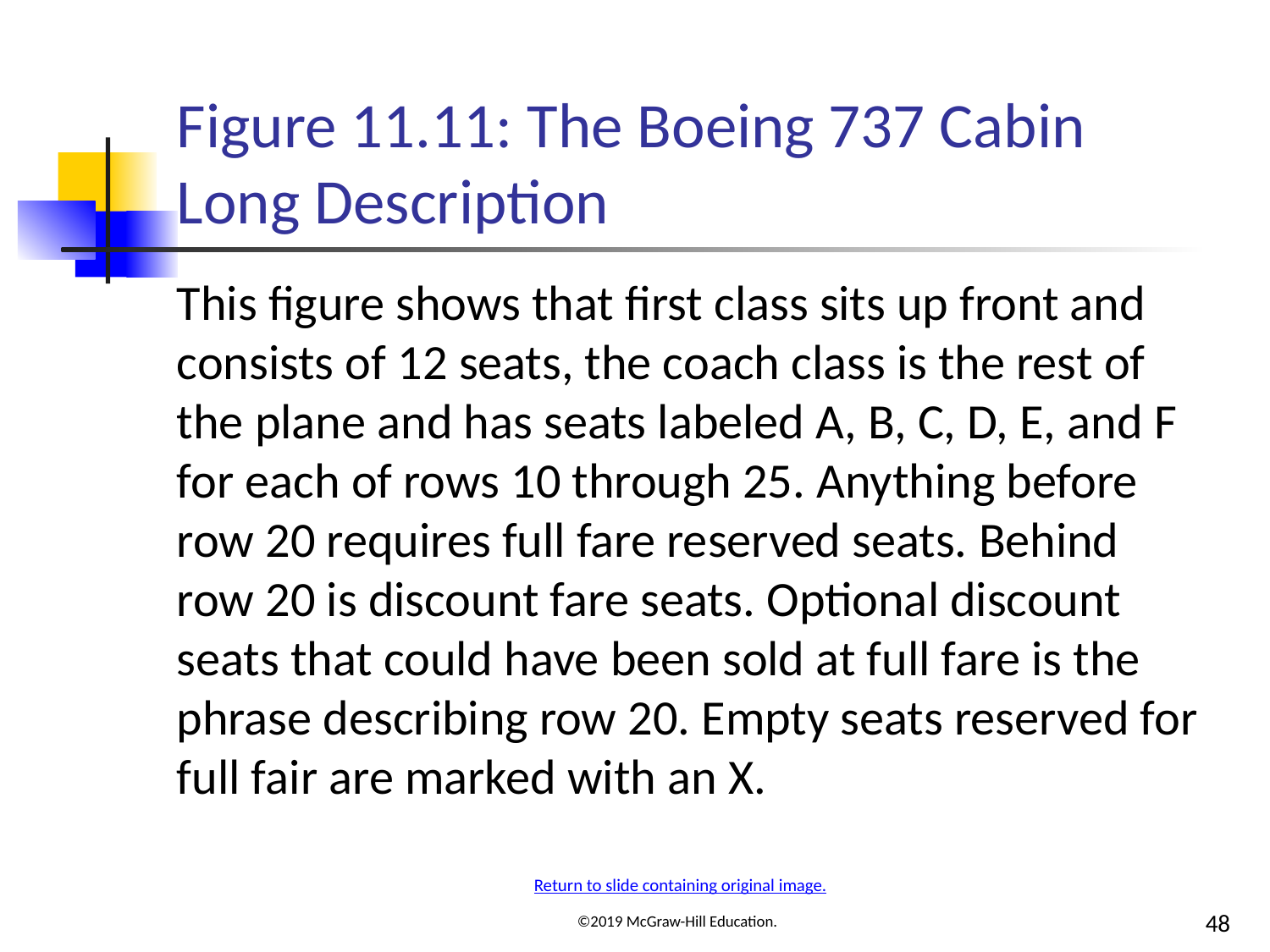

# Figure 11.11: The Boeing 737 Cabin Long Description
This figure shows that first class sits up front and consists of 12 seats, the coach class is the rest of the plane and has seats labeled A, B, C, D, E, and F for each of rows 10 through 25. Anything before row 20 requires full fare reserved seats. Behind row 20 is discount fare seats. Optional discount seats that could have been sold at full fare is the phrase describing row 20. Empty seats reserved for full fair are marked with an X.
Return to slide containing original image.